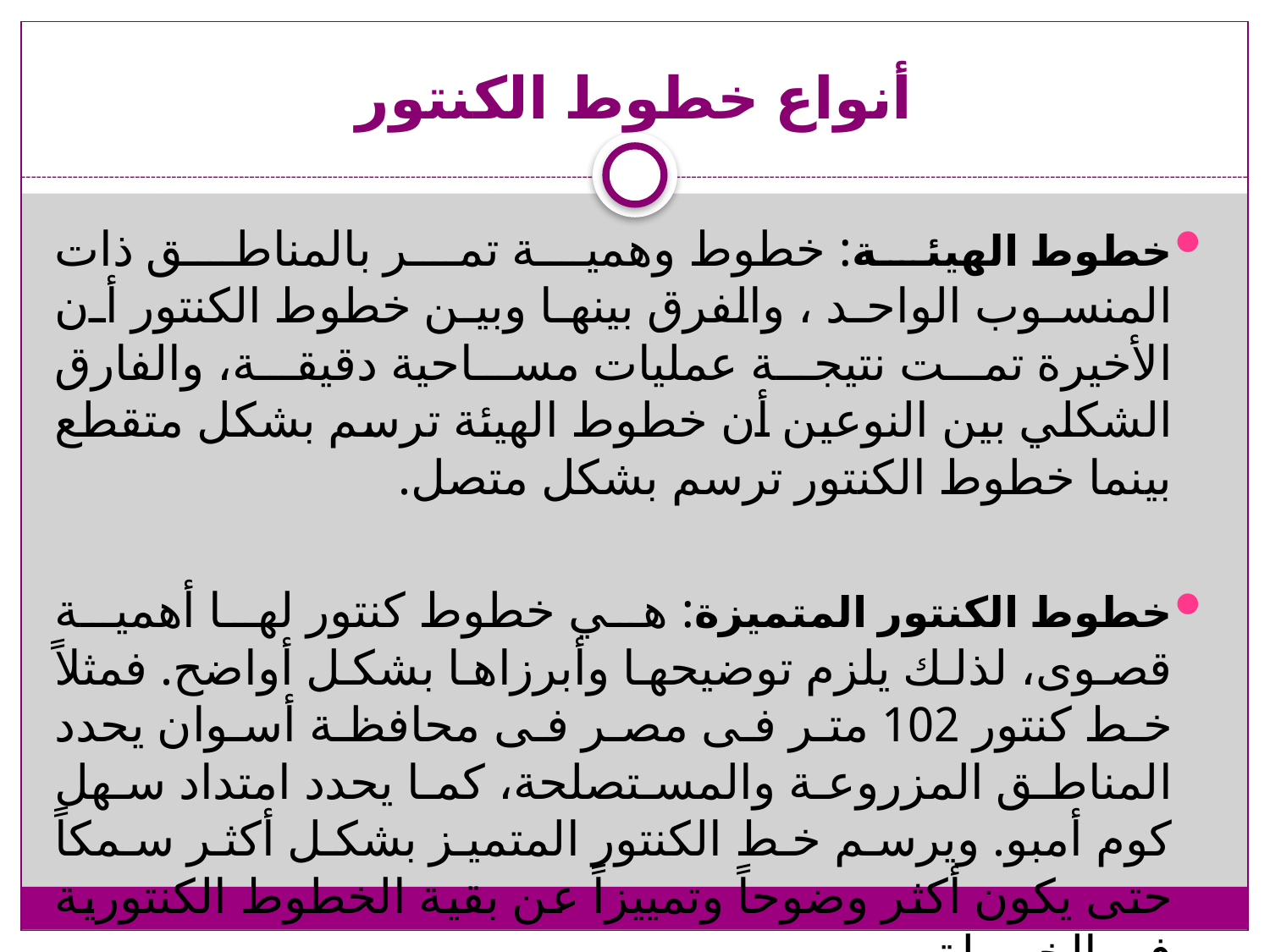

# أنواع خطوط الكنتور
خطوط الهيئة: خطوط وهمية تمر بالمناطق ذات المنسوب الواحد ، والفرق بينها وبين خطوط الكنتور أن الأخيرة تمت نتيجة عمليات مساحية دقيقة، والفارق الشكلي بين النوعين أن خطوط الهيئة ترسم بشكل متقطع بينما خطوط الكنتور ترسم بشكل متصل.

خطوط الكنتور المتميزة: هي خطوط كنتور لها أهمية قصوى، لذلك يلزم توضيحها وأبرزاها بشكل أواضح. فمثلاً خط كنتور 102 متر فى مصر فى محافظة أسوان يحدد المناطق المزروعة والمستصلحة، كما يحدد امتداد سهل كوم أمبو. ويرسم خط الكنتور المتميز بشكل أكثر سمكاً حتى يكون أكثر وضوحاً وتمييزاً عن بقية الخطوط الكنتورية فى الخريطة.